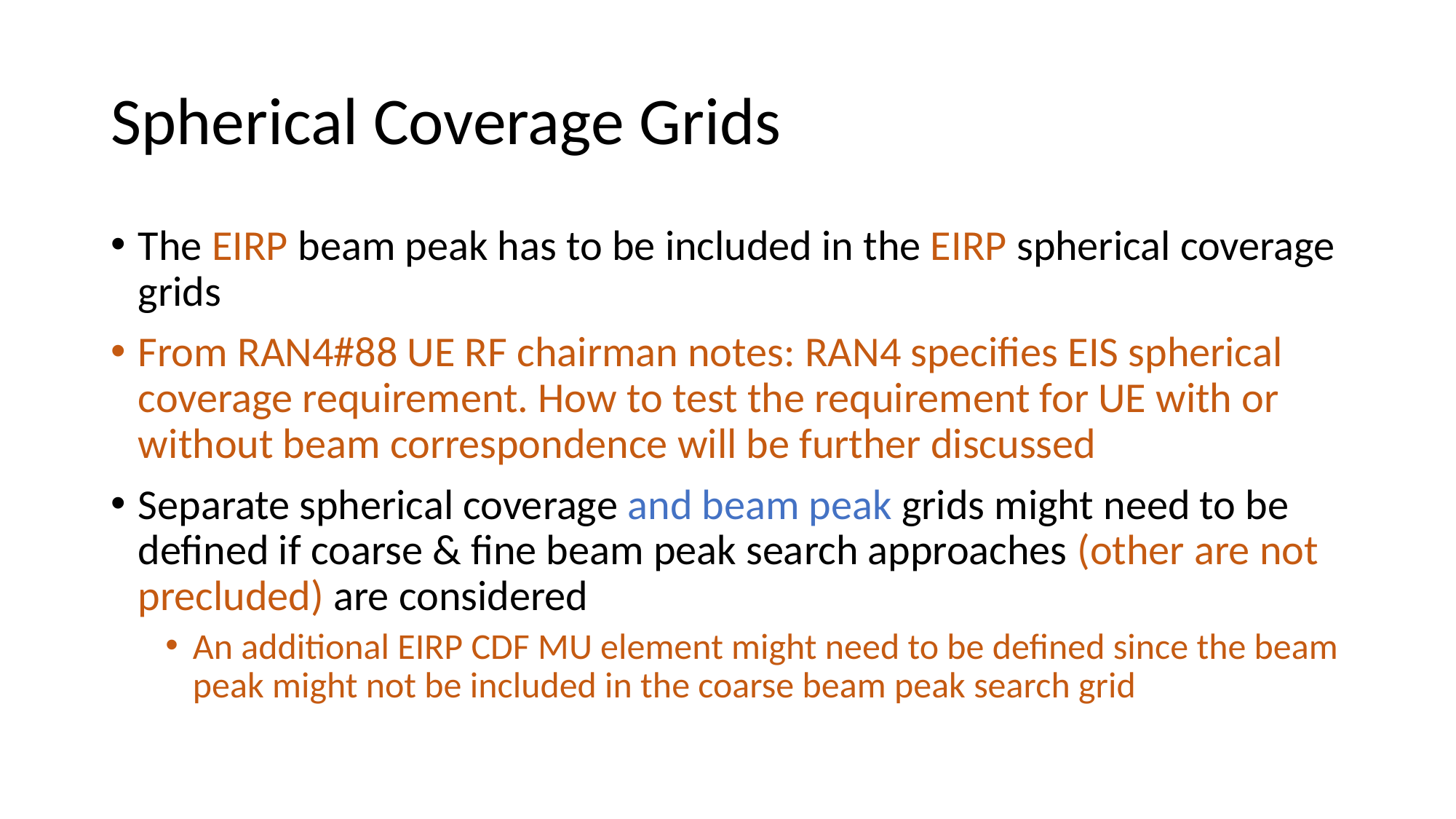

# Spherical Coverage Grids
The EIRP beam peak has to be included in the EIRP spherical coverage grids
From RAN4#88 UE RF chairman notes: RAN4 specifies EIS spherical coverage requirement. How to test the requirement for UE with or without beam correspondence will be further discussed
Separate spherical coverage and beam peak grids might need to be defined if coarse & fine beam peak search approaches (other are not precluded) are considered
An additional EIRP CDF MU element might need to be defined since the beam peak might not be included in the coarse beam peak search grid